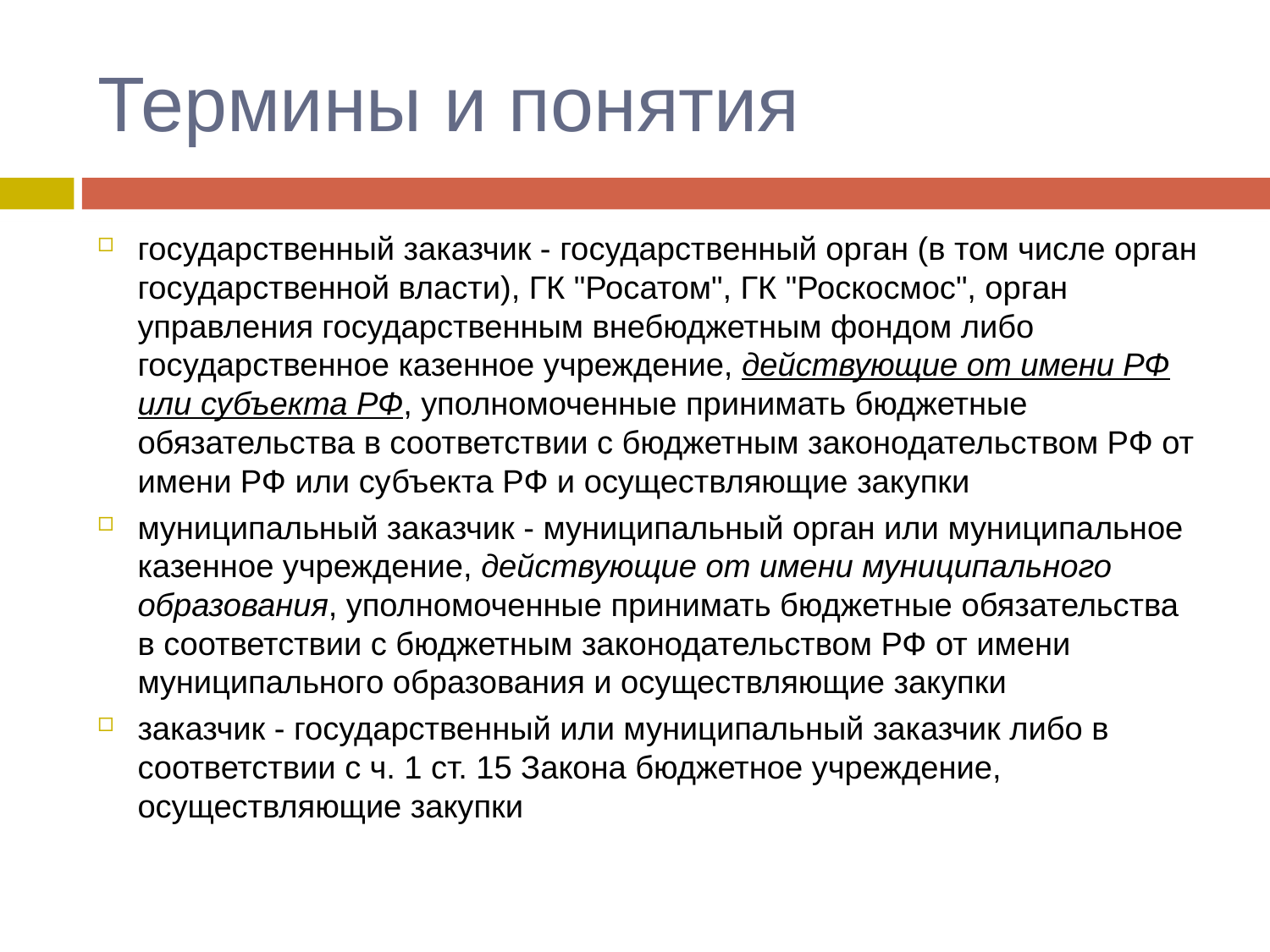

# Термины и понятия
государственный заказчик - государственный орган (в том числе орган государственной власти), ГК "Росатом", ГК "Роскосмос", орган управления государственным внебюджетным фондом либо государственное казенное учреждение, действующие от имени РФ или субъекта РФ, уполномоченные принимать бюджетные обязательства в соответствии с бюджетным законодательством РФ от имени РФ или субъекта РФ и осуществляющие закупки
муниципальный заказчик - муниципальный орган или муниципальное казенное учреждение, действующие от имени муниципального образования, уполномоченные принимать бюджетные обязательства в соответствии с бюджетным законодательством РФ от имени муниципального образования и осуществляющие закупки
заказчик - государственный или муниципальный заказчик либо в соответствии с ч. 1 ст. 15 Закона бюджетное учреждение, осуществляющие закупки